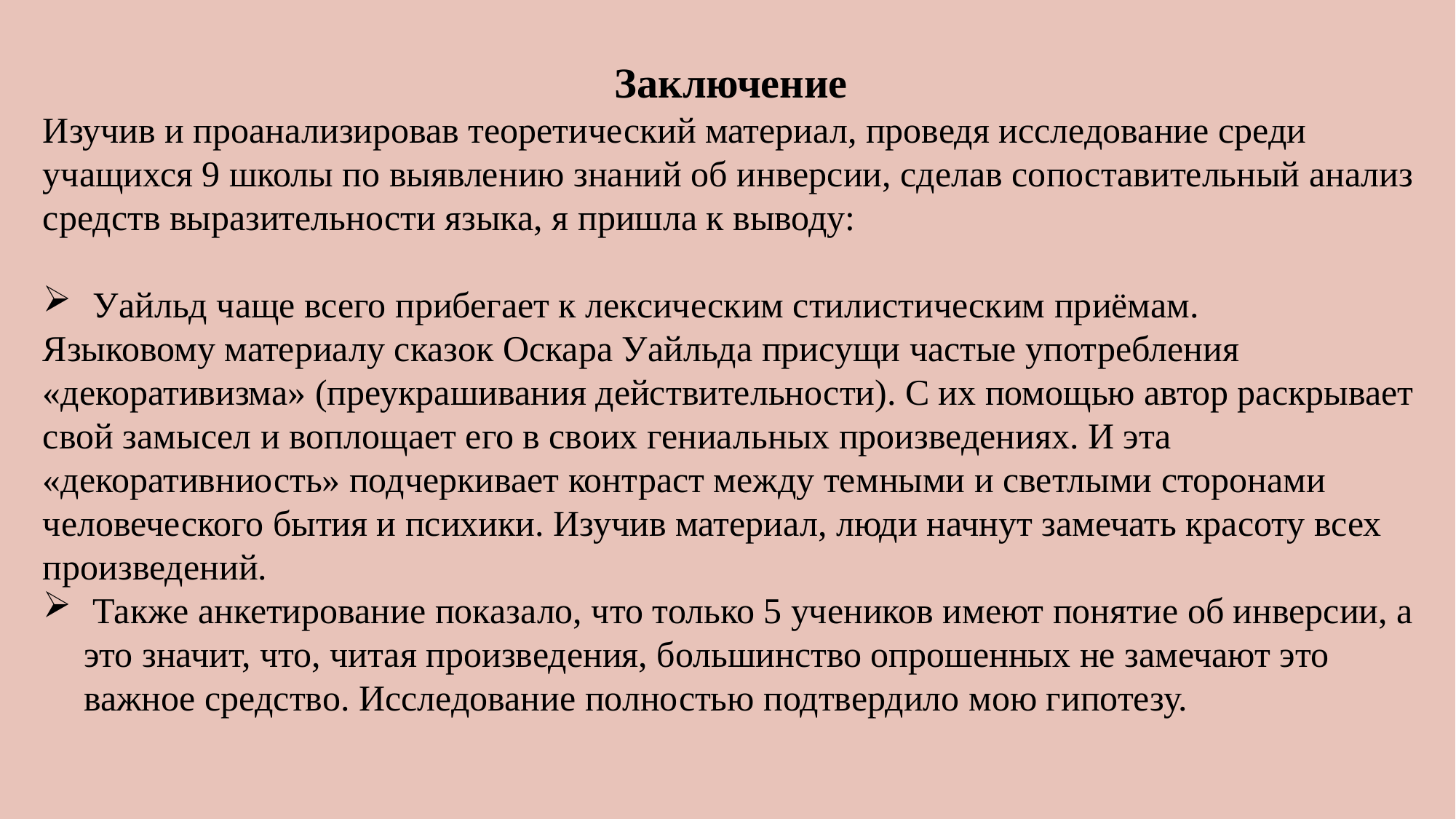

Заключение
Изучив и проанализировав теоретический материал, проведя исследование среди учащихся 9 школы по выявлению знаний об инверсии, сделав сопоставительный анализ средств выразительности языка, я пришла к выводу:

 Уайльд чаще всего прибегает к лексическим стилистическим приёмам.
Языковому материалу сказок Оскара Уайльда присущи частые употребления «декоративизма» (преукрашивания действительности). С их помощью автор раскрывает свой замысел и воплощает его в своих гениальных произведениях. И эта «декоративниость» подчеркивает контраст между темными и светлыми сторонами человеческого бытия и психики. Изучив материал, люди начнут замечать красоту всех произведений.
 Также анкетирование показало, что только 5 учеников имеют понятие об инверсии, а это значит, что, читая произведения, большинство опрошенных не замечают это важное средство. Исследование полностью подтвердило мою гипотезу.